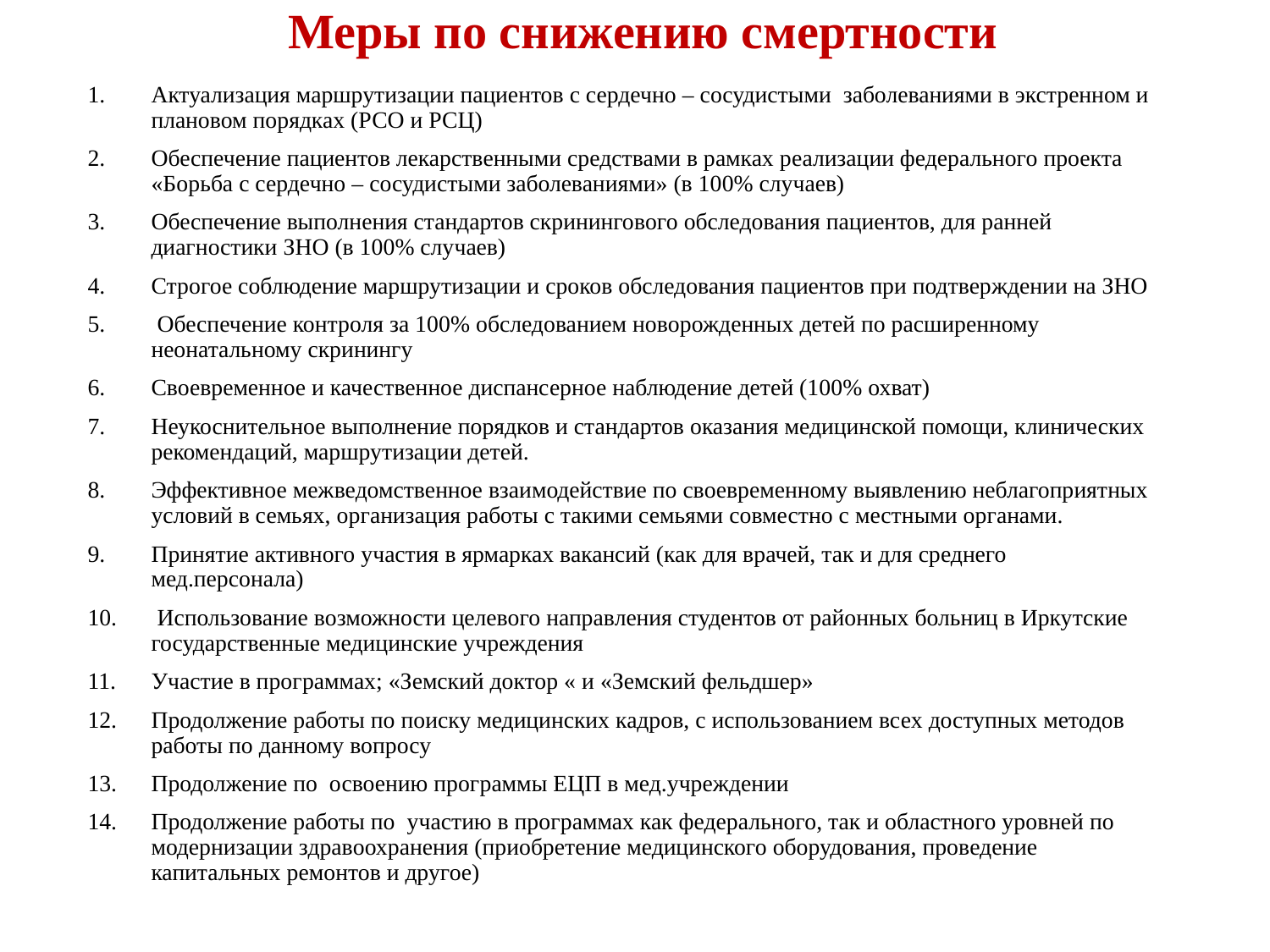

# Меры по снижению смертности
Актуализация маршрутизации пациентов с сердечно – сосудистыми  заболеваниями в экстренном и плановом порядках (РСО и РСЦ)
Обеспечение пациентов лекарственными средствами в рамках реализации федерального проекта «Борьба с сердечно – сосудистыми заболеваниями» (в 100% случаев)
Обеспечение выполнения стандартов скринингового обследования пациентов, для ранней диагностики ЗНО (в 100% случаев)
Строгое соблюдение маршрутизации и сроков обследования пациентов при подтверждении на ЗНО
 Обеспечение контроля за 100% обследованием новорожденных детей по расширенному неонатальному скринингу
Своевременное и качественное диспансерное наблюдение детей (100% охват)
Неукоснительное выполнение порядков и стандартов оказания медицинской помощи, клинических рекомендаций, маршрутизации детей.
Эффективное межведомственное взаимодействие по своевременному выявлению неблагоприятных условий в семьях, организация работы с такими семьями совместно с местными органами.
Принятие активного участия в ярмарках вакансий (как для врачей, так и для среднего мед.персонала)
 Использование возможности целевого направления студентов от районных больниц в Иркутские государственные медицинские учреждения
Участие в программах; «Земский доктор « и «Земский фельдшер»
Продолжение работы по поиску медицинских кадров, с использованием всех доступных методов работы по данному вопросу
Продолжение по  освоению программы ЕЦП в мед.учреждении
Продолжение работы по  участию в программах как федерального, так и областного уровней по модернизации здравоохранения (приобретение медицинского оборудования, проведение капитальных ремонтов и другое)